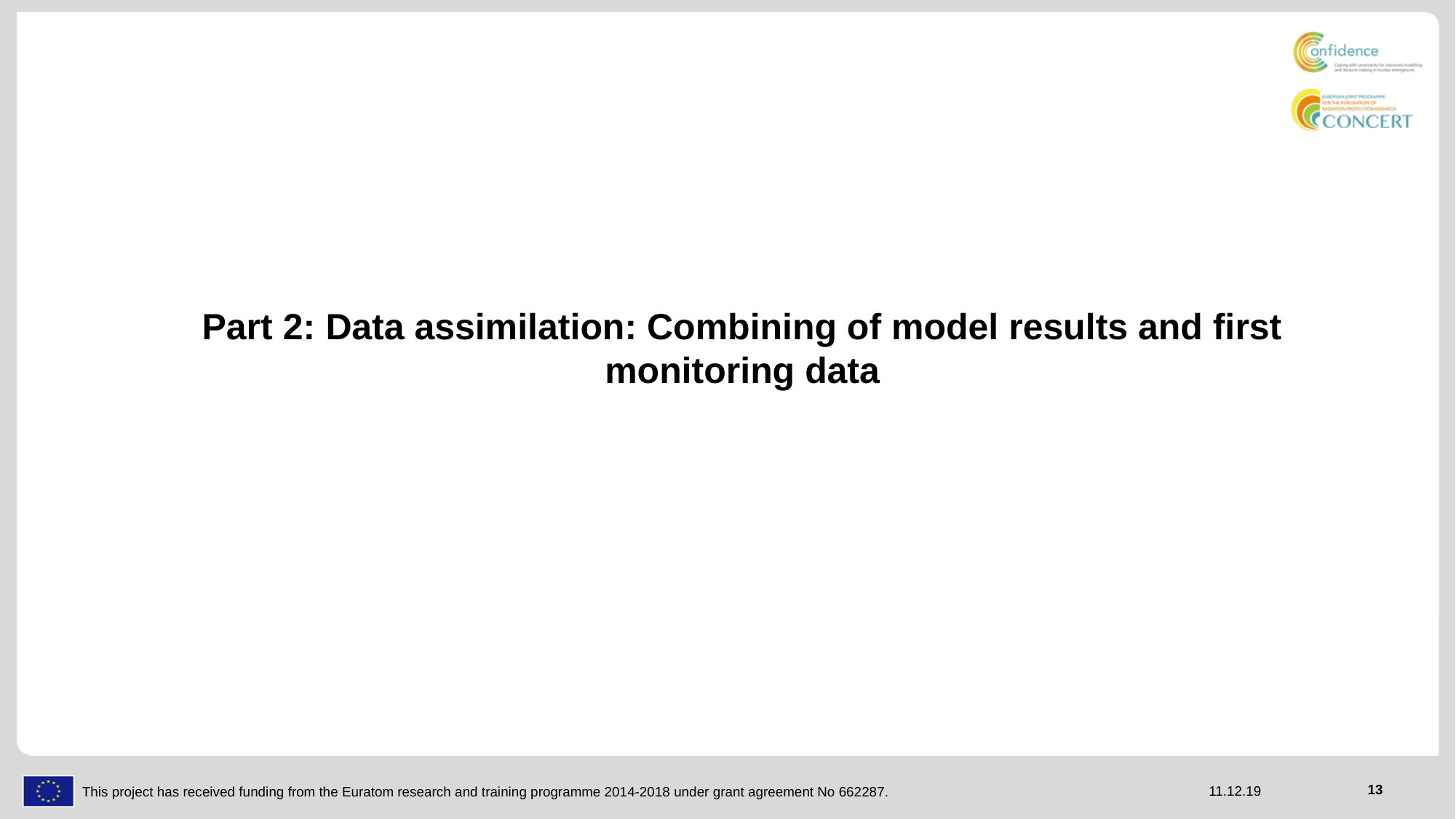

# Part 2: Data assimilation: Combining of model results and first monitoring data